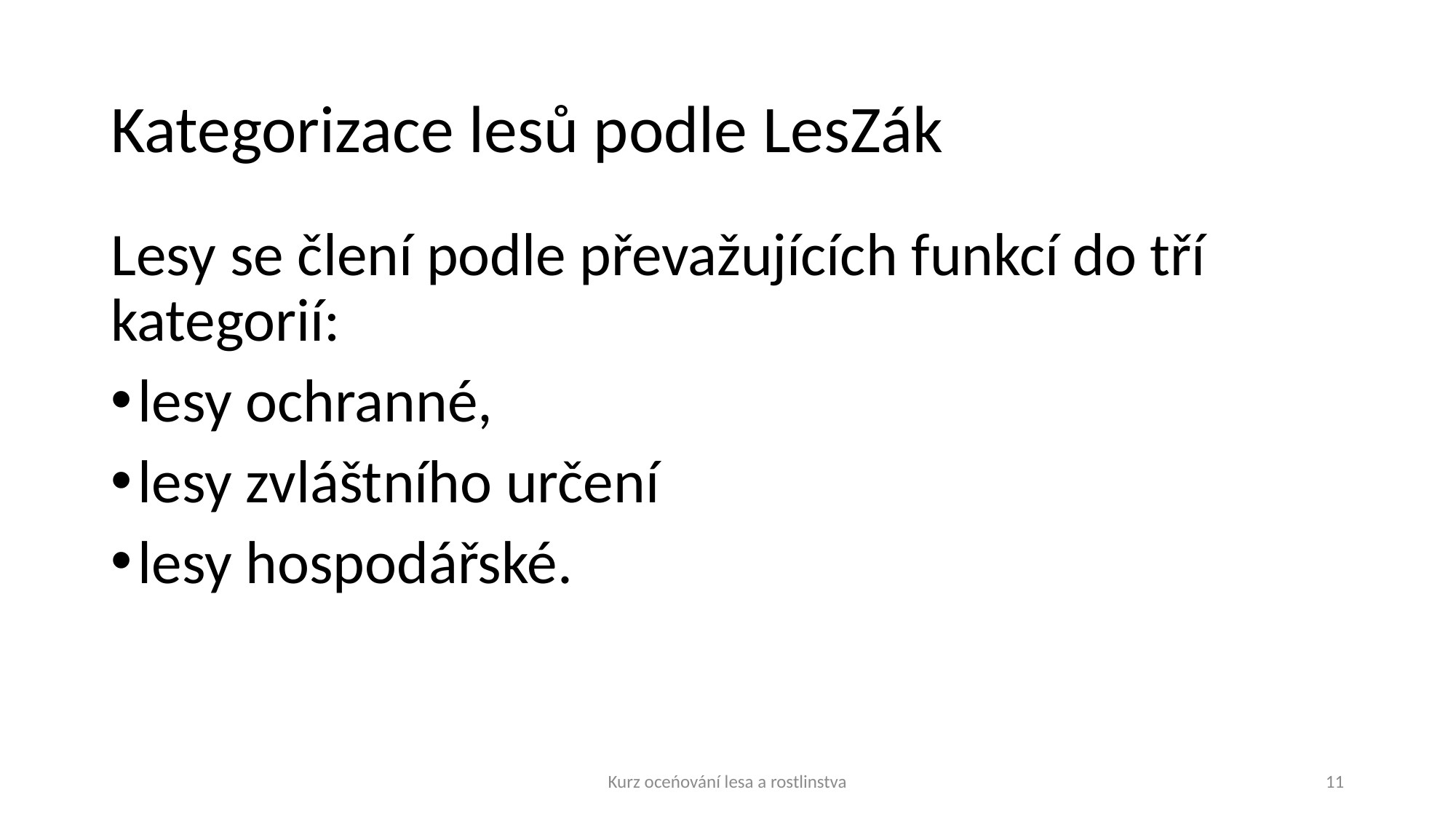

# Kategorizace lesů podle LesZák
Lesy se člení podle převažujících funkcí do tří kategorií:
lesy ochranné,
lesy zvláštního určení
lesy hospodářské.

Kurz oceńování lesa a rostlinstva
11